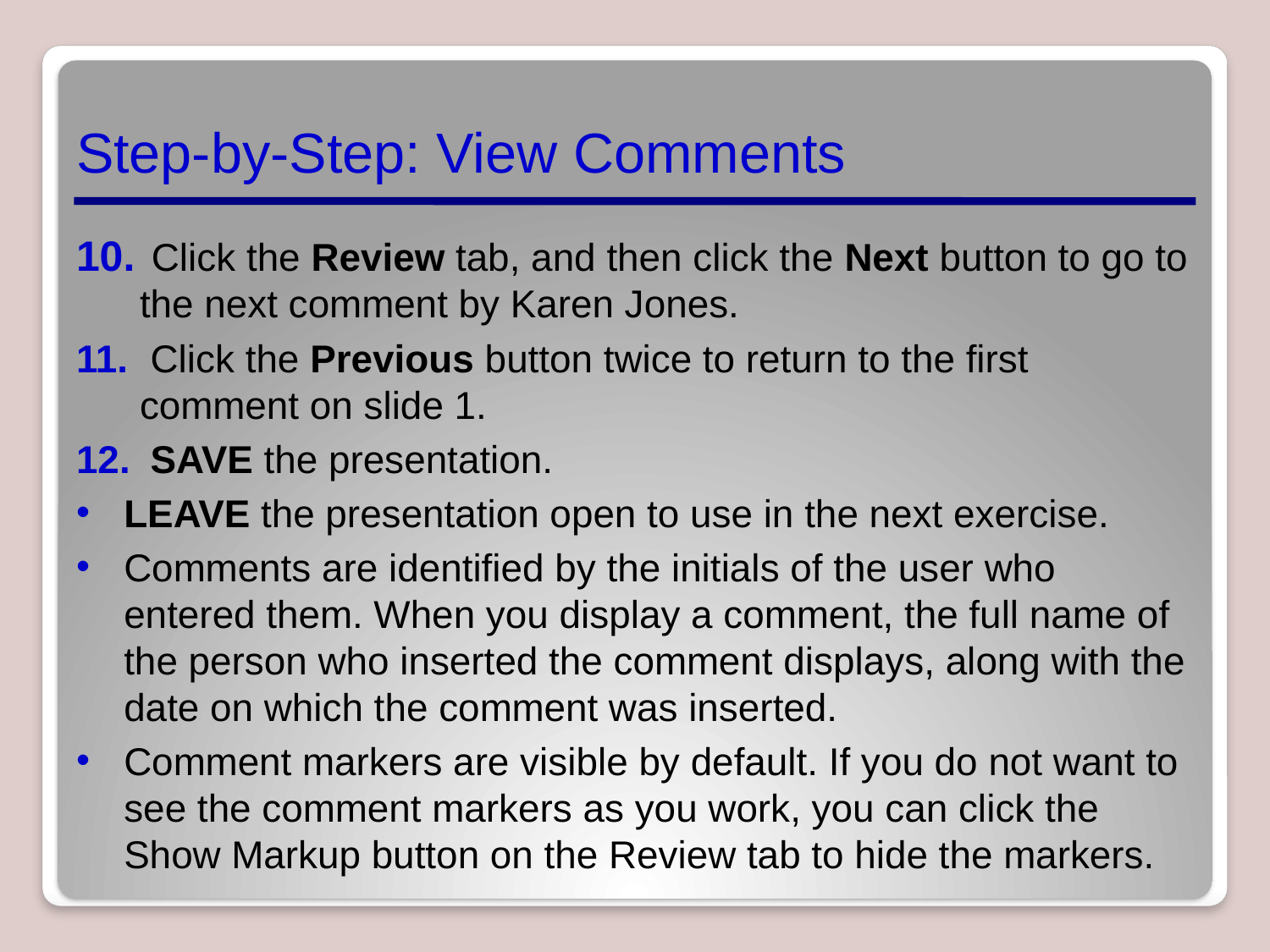

# Step-by-Step: View Comments
 Click the Review tab, and then click the Next button to go to the next comment by Karen Jones.
 Click the Previous button twice to return to the first comment on slide 1.
 SAVE the presentation.
LEAVE the presentation open to use in the next exercise.
Comments are identified by the initials of the user who entered them. When you display a comment, the full name of the person who inserted the comment displays, along with the date on which the comment was inserted.
Comment markers are visible by default. If you do not want to see the comment markers as you work, you can click the Show Markup button on the Review tab to hide the markers.